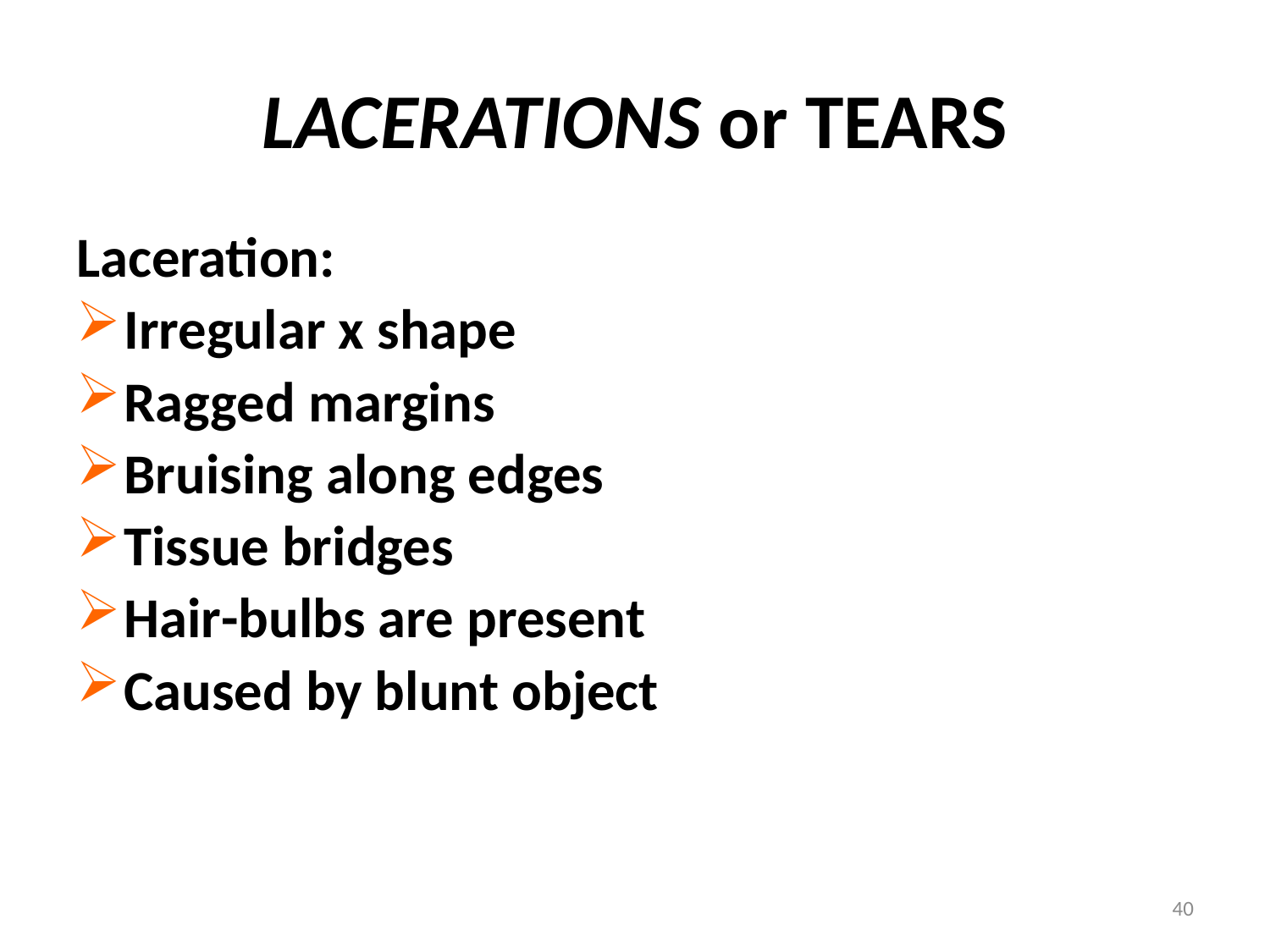

# LACERATIONS or TEARS
Laceration:
Irregular x shape
Ragged margins
Bruising along edges
Tissue bridges
Hair-bulbs are present
Caused by blunt object

40